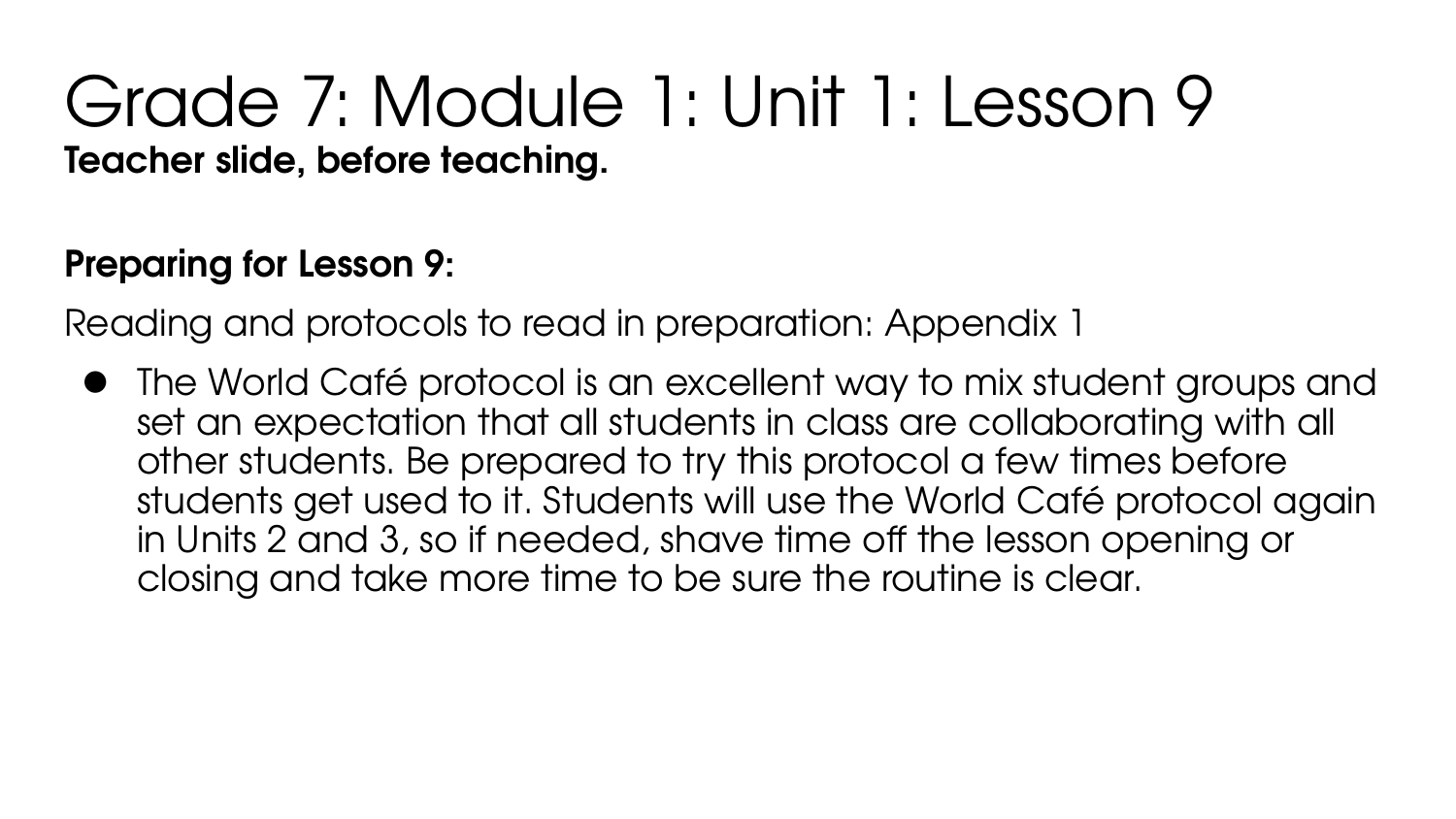

# Grade 7: Module 1: Unit 1: Lesson 9
Teacher slide, before teaching.
Preparing for Lesson 9:
Reading and protocols to read in preparation: Appendix 1
The World Café protocol is an excellent way to mix student groups and set an expectation that all students in class are collaborating with all other students. Be prepared to try this protocol a few times before students get used to it. Students will use the World Café protocol again in Units 2 and 3, so if needed, shave time off the lesson opening or closing and take more time to be sure the routine is clear.